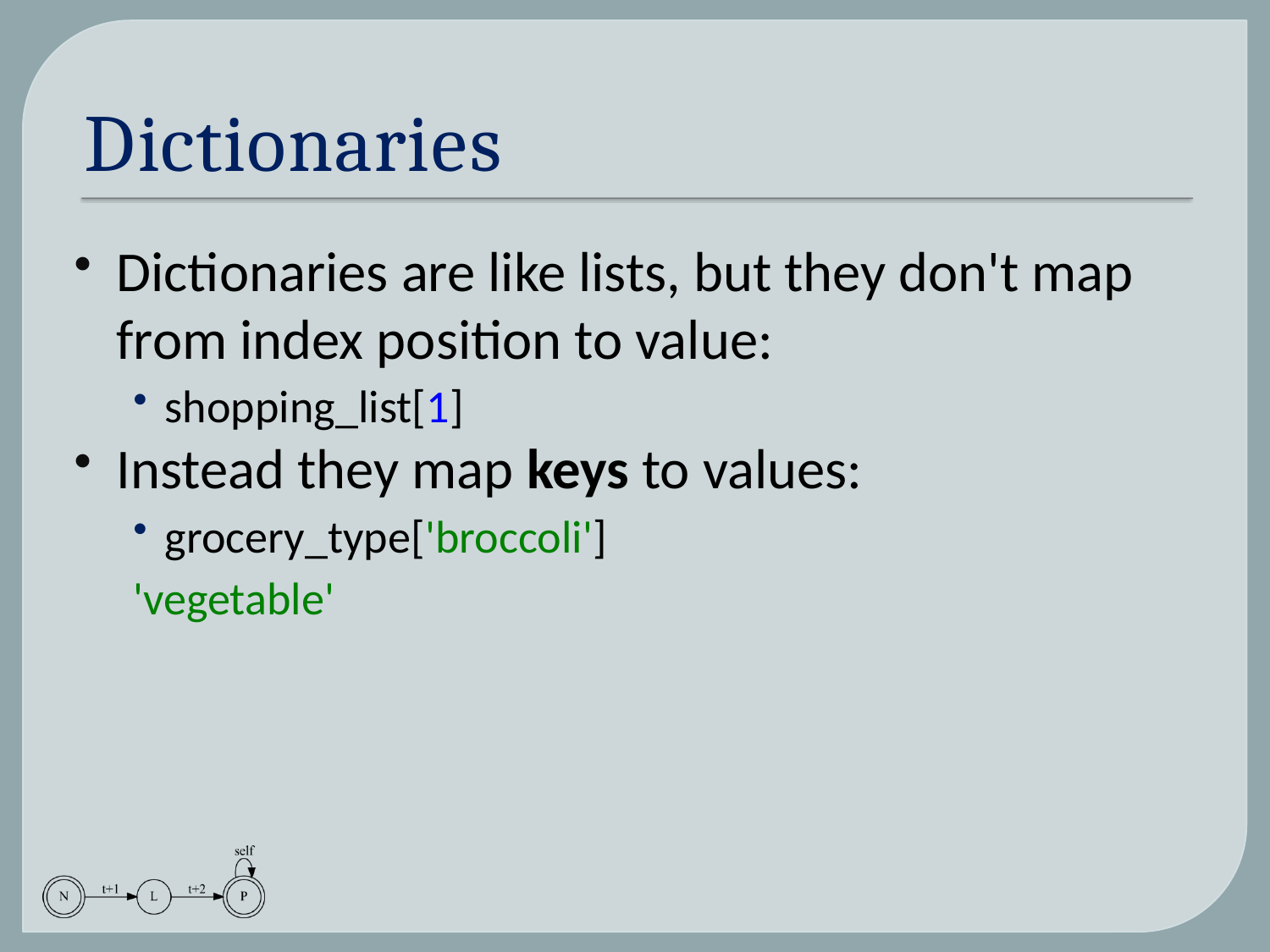

# Dictionaries
Dictionaries are like lists, but they don't map from index position to value:
shopping_list[1]
Instead they map keys to values:
grocery_type['broccoli']
'vegetable'